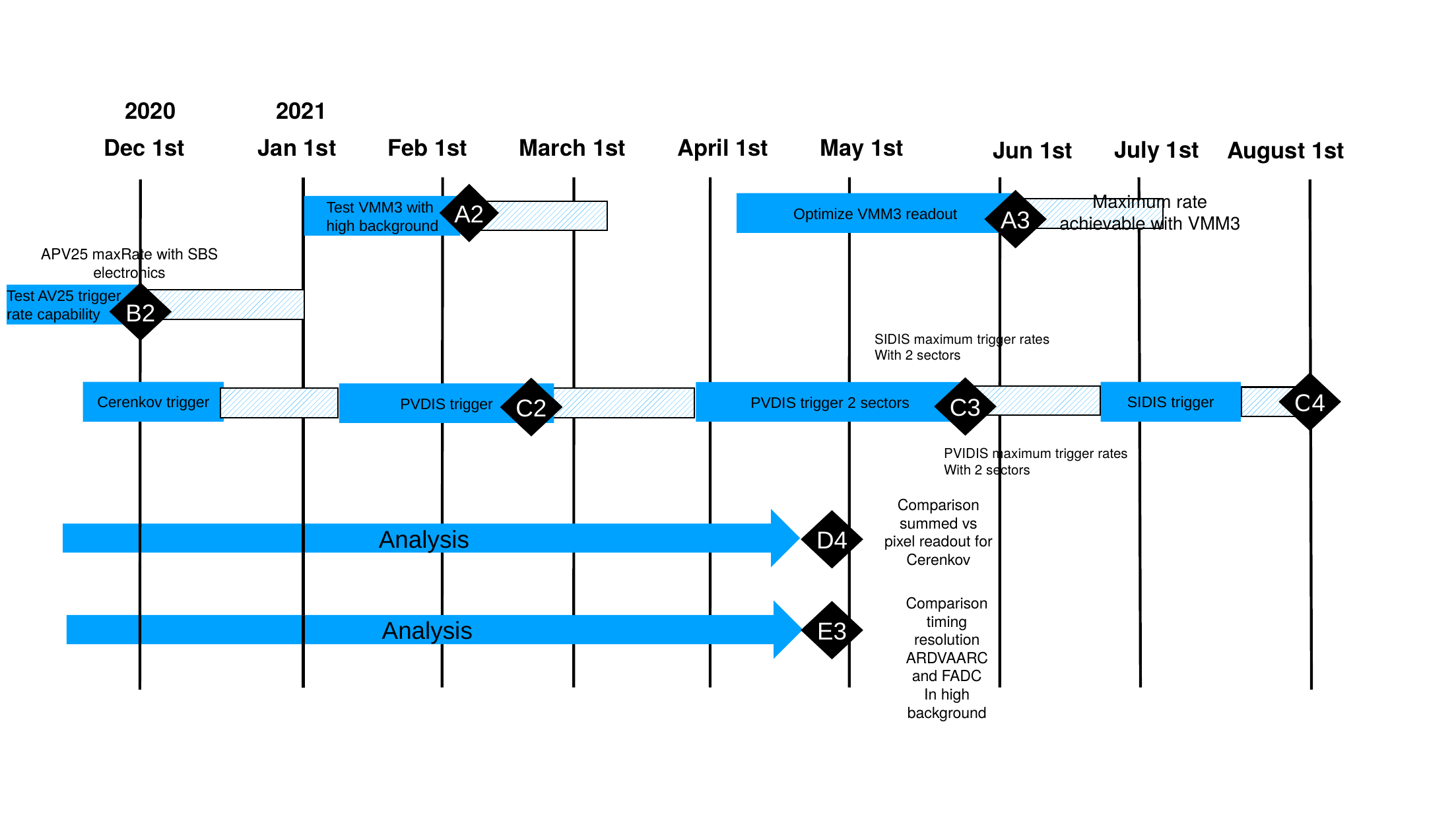

2020                2021
Dec 1st
Jan 1st
Feb 1st
March 1st
April 1st
May 1st
July 1st
Jun 1st
August 1st

A2
Maximum rate achievable with VMM3
A3
Optimize VMM3 readout
Test VMM3 with
high background

APV25 maxRate with SBS
electronics
B2
Test AV25 trigger rate capability
1

SIDIS maximum trigger rates
With 2 sectors
C4
C3
C2
C2
Cerenkov trigger
SIDIS trigger
PVDIS trigger 2 sectors
PVDIS trigger

PVIDIS maximum trigger rates
With 2 sectors
Comparison summed vs pixel readout for Cerenkov
Analysis
D4
Comparison timing resolution ARDVAARC and FADC
In high background
Analysis
E3